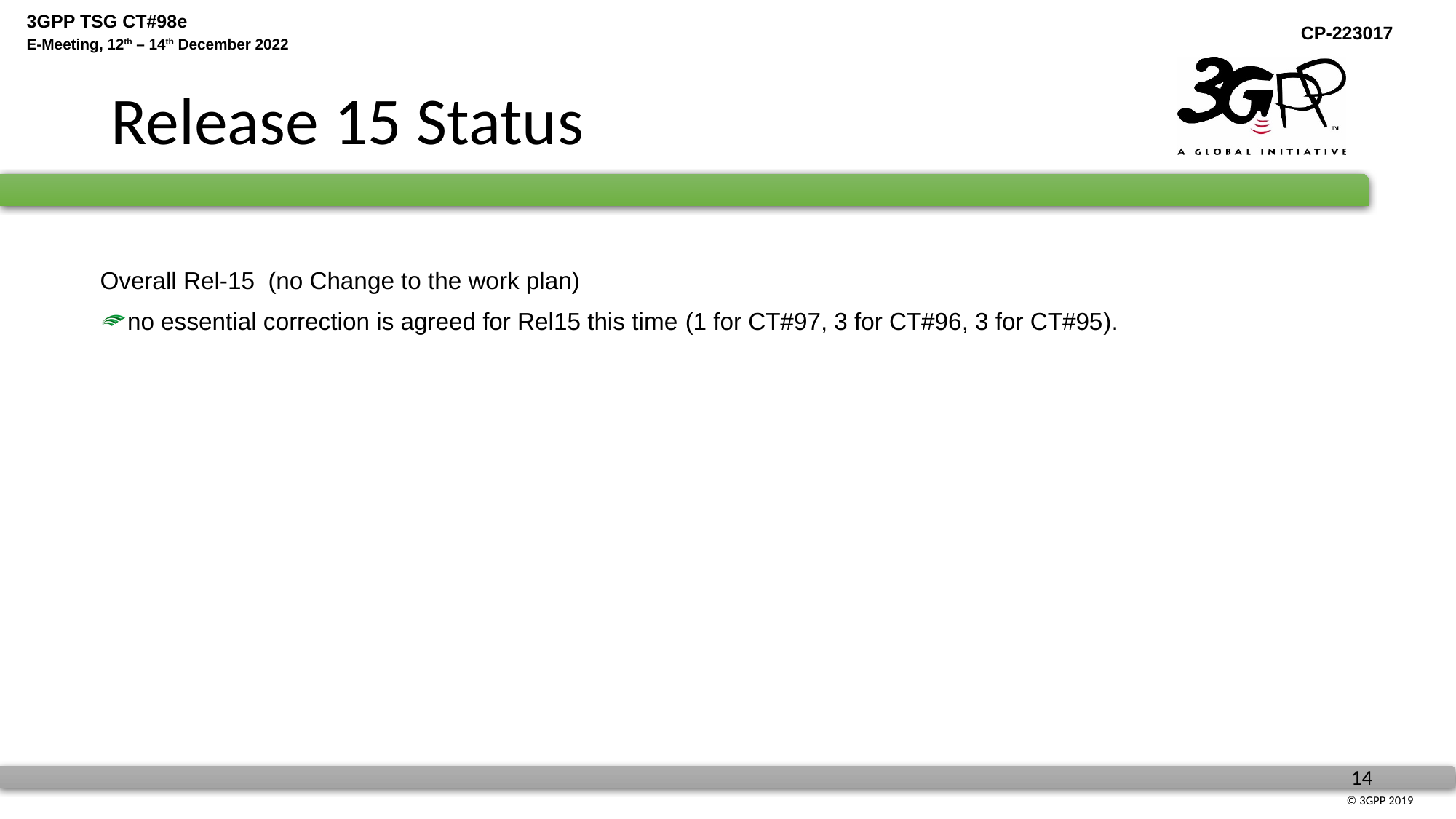

# Release 15 Status
Overall Rel-15  (no Change to the work plan)
no essential correction is agreed for Rel15 this time (1 for CT#97, 3 for CT#96, 3 for CT#95).